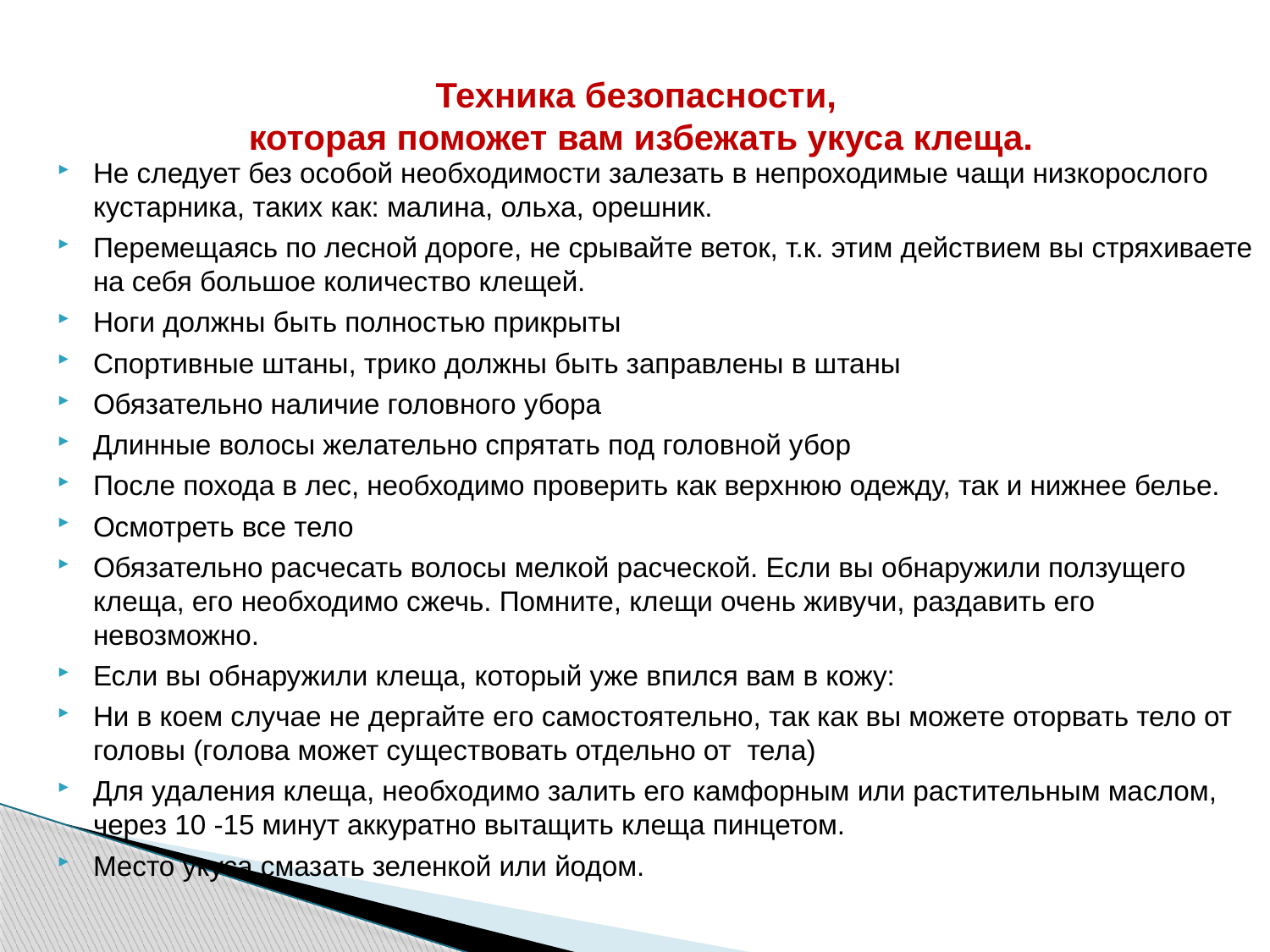

# Техника безопасности, которая поможет вам избежать укуса клеща.
Не следует без особой необходимости залезать в непроходимые чащи низкорослого кустарника, таких как: малина, ольха, орешник.
Перемещаясь по лесной дороге, не срывайте веток, т.к. этим действием вы стряхиваете на себя большое количество клещей.
Ноги должны быть полностью прикрыты
Спортивные штаны, трико должны быть заправлены в штаны
Обязательно наличие головного убора
Длинные волосы желательно спрятать под головной убор
После похода в лес, необходимо проверить как верхнюю одежду, так и нижнее белье.
Осмотреть все тело
Обязательно расчесать волосы мелкой расческой. Если вы обнаружили ползущего клеща, его необходимо сжечь. Помните, клещи очень живучи, раздавить его невозможно.
Если вы обнаружили клеща, который уже впился вам в кожу:
Ни в коем случае не дергайте его самостоятельно, так как вы можете оторвать тело от головы (голова может существовать отдельно от  тела)
Для удаления клеща, необходимо залить его камфорным или растительным маслом, через 10 -15 минут аккуратно вытащить клеща пинцетом.
Место укуса смазать зеленкой или йодом.